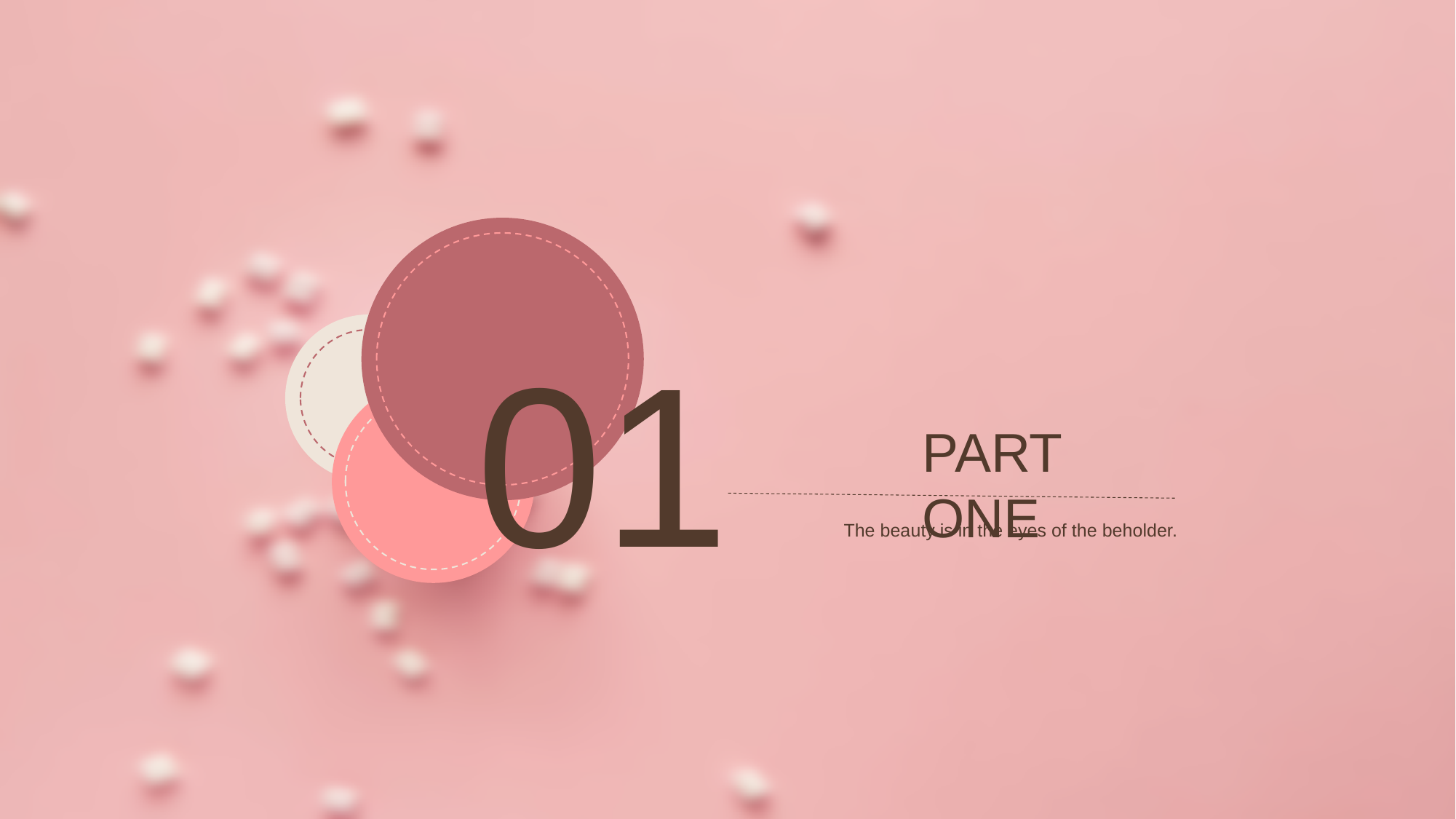

01

PART ONE
The beauty is in the eyes of the beholder.